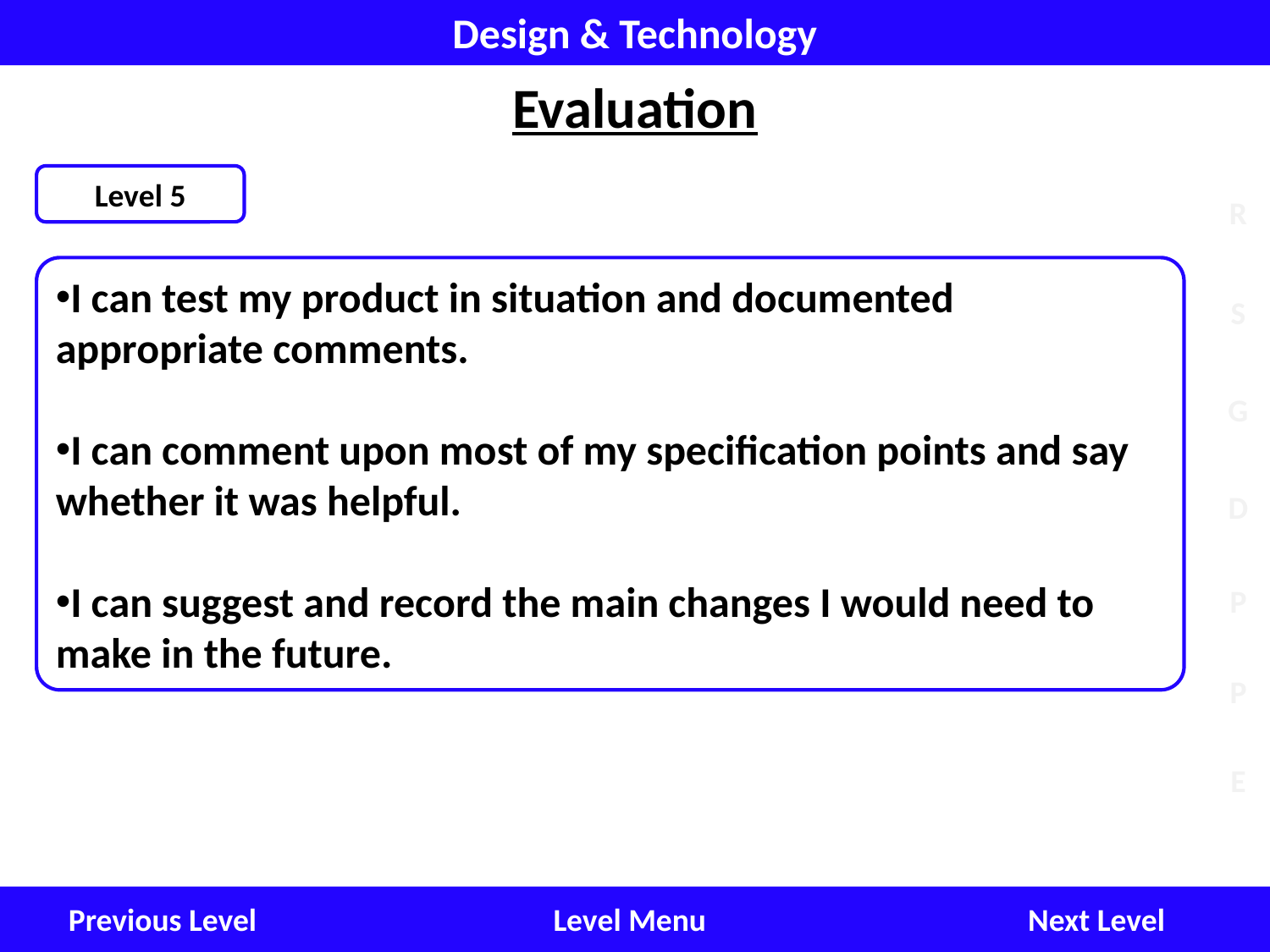

Design & Technology
Evaluation
Level 5
I can test my product in situation and documented appropriate comments.

I can comment upon most of my specification points and say whether it was helpful.

I can suggest and record the main changes I would need to make in the future.

Next Level
Level Menu
Previous Level